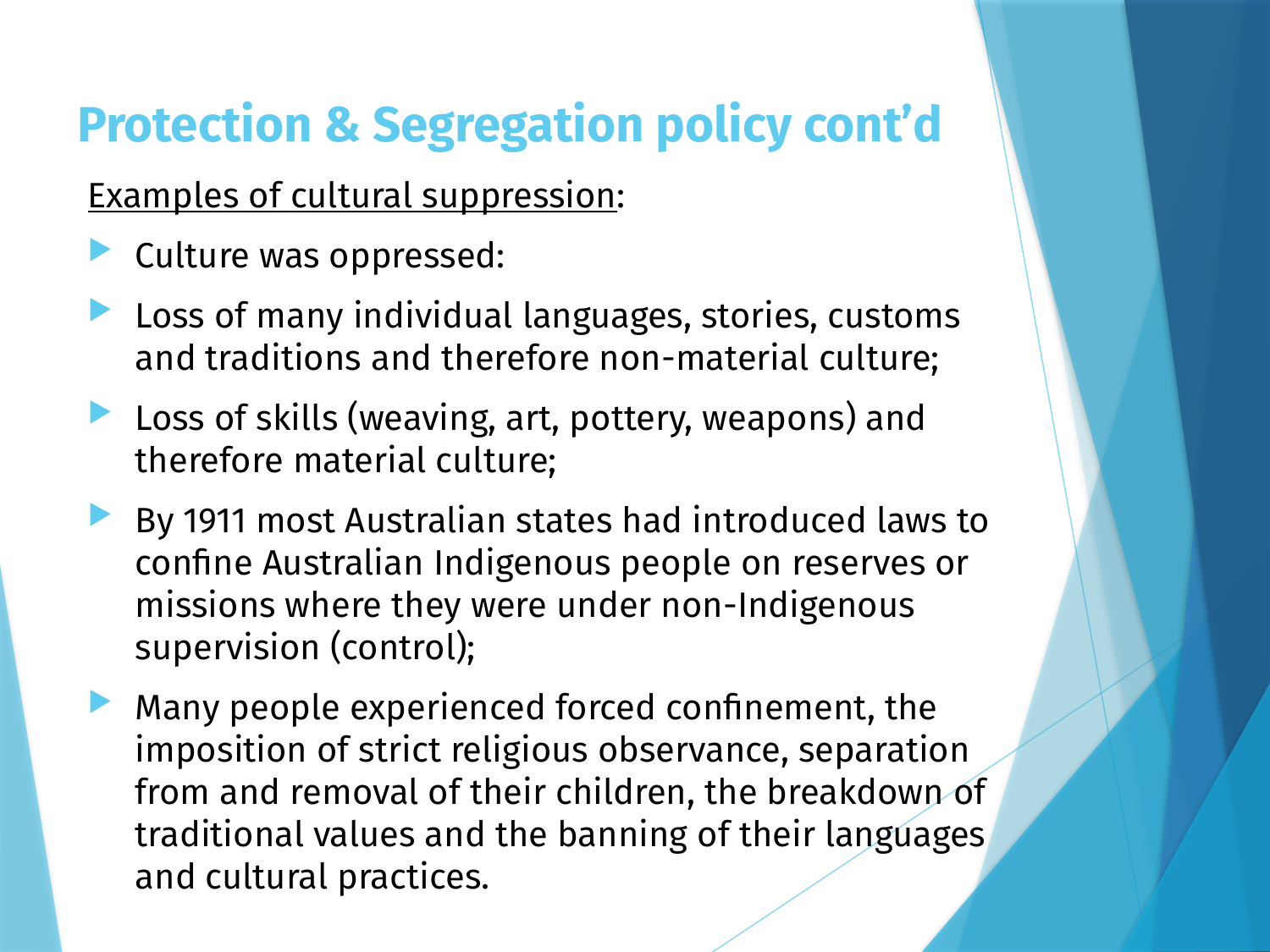

# Protection & Segregation policy cont’d
Examples of cultural suppression:
Culture was oppressed:
Loss of many individual languages, stories, customs and traditions and therefore non-material culture;
Loss of skills (weaving, art, pottery, weapons) and therefore material culture;
By 1911 most Australian states had introduced laws to confine Australian Indigenous people on reserves or missions where they were under non-Indigenous supervision (control);
Many people experienced forced confinement, the imposition of strict religious observance, separation from and removal of their children, the breakdown of traditional values and the banning of their languages and cultural practices.